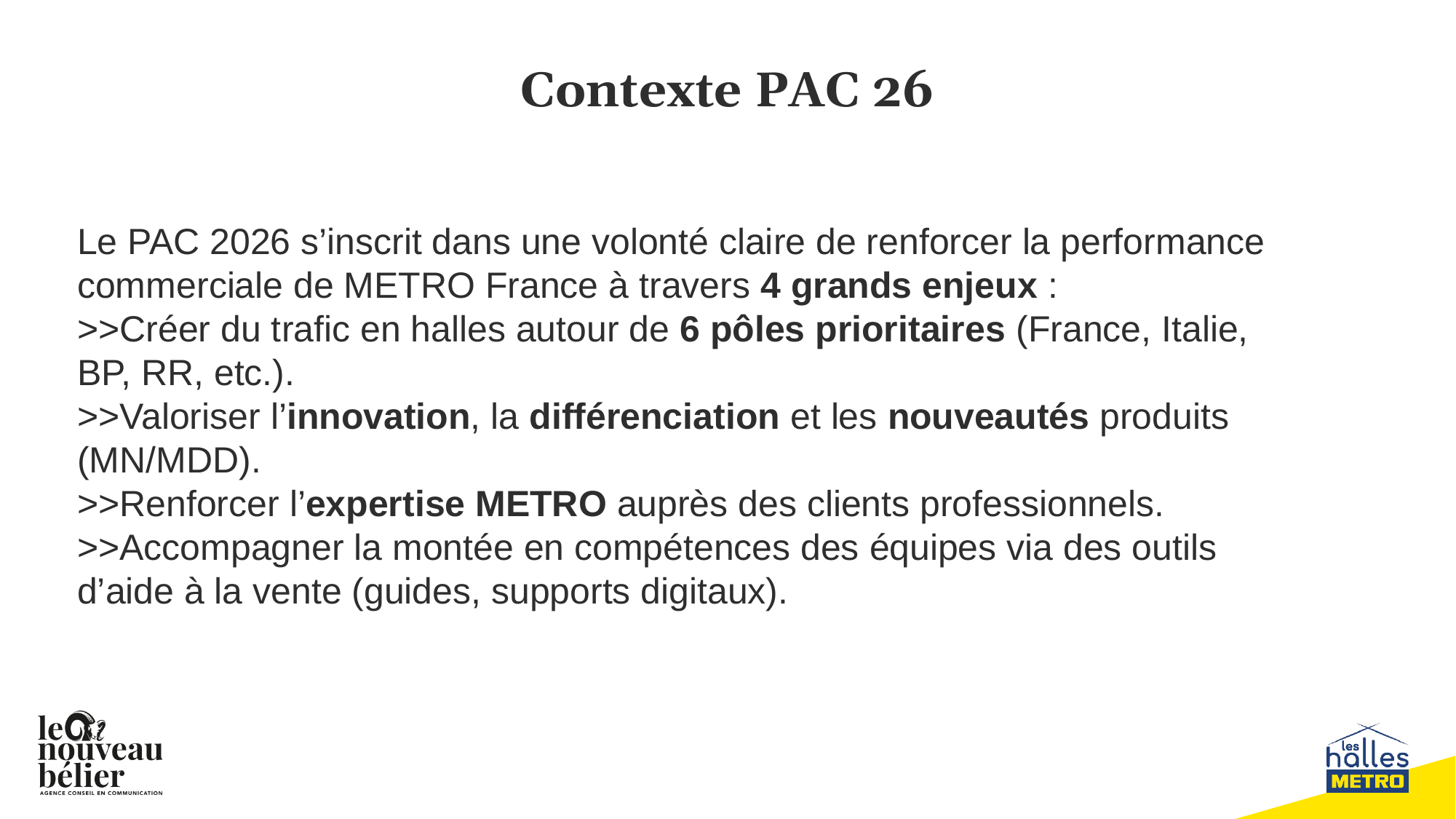

# Contexte PAC 26
Le PAC 2026 s’inscrit dans une volonté claire de renforcer la performance commerciale de METRO France à travers 4 grands enjeux :
>>Créer du trafic en halles autour de 6 pôles prioritaires (France, Italie, BP, RR, etc.).
>>Valoriser l’innovation, la différenciation et les nouveautés produits (MN/MDD).
>>Renforcer l’expertise METRO auprès des clients professionnels.
>>Accompagner la montée en compétences des équipes via des outils d’aide à la vente (guides, supports digitaux).